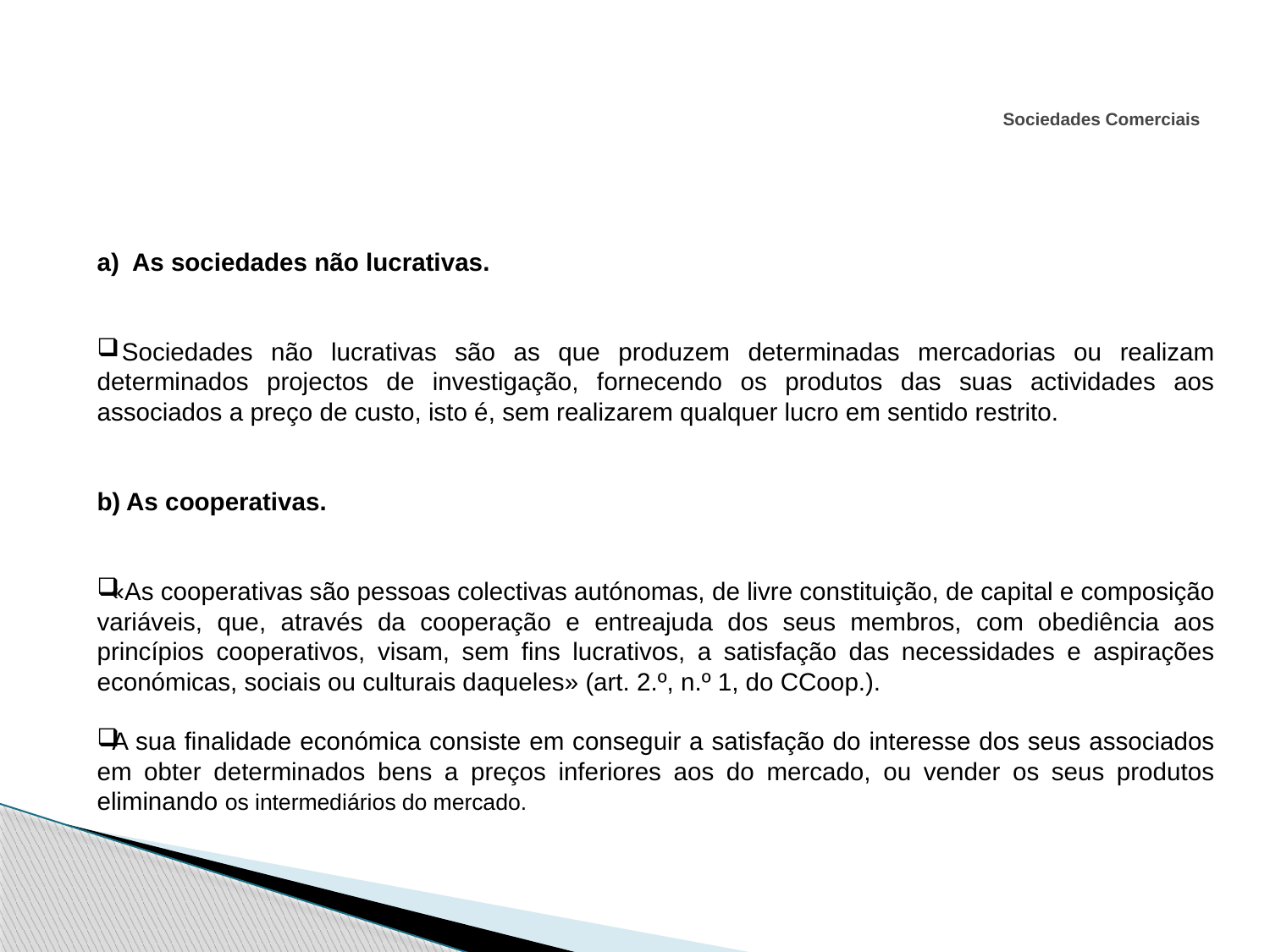

# Sociedades Comerciais

a)  As sociedades não lucrativas.

 Sociedades não lucrativas são as que produzem determinadas mercadorias ou realizam determinados projectos de investigação, fornecendo os produtos das suas actividades aos associados a preço de custo, isto é, sem realizarem qualquer lucro em sentido restrito.

b) As cooperativas.

 «As cooperativas são pessoas colectivas autónomas, de livre constituição, de capital e composição variáveis, que, através da cooperação e entreajuda dos seus membros, com obediência aos princípios cooperativos, visam, sem fins lucrativos, a satisfação das necessidades e aspirações económicas, sociais ou culturais daqueles» (art. 2.º, n.º 1, do CCoop.).

 A sua finalidade económica consiste em conseguir a satisfação do interesse dos seus associados em obter determinados bens a preços inferiores aos do mercado, ou vender os seus produtos eliminando os intermediários do mercado.